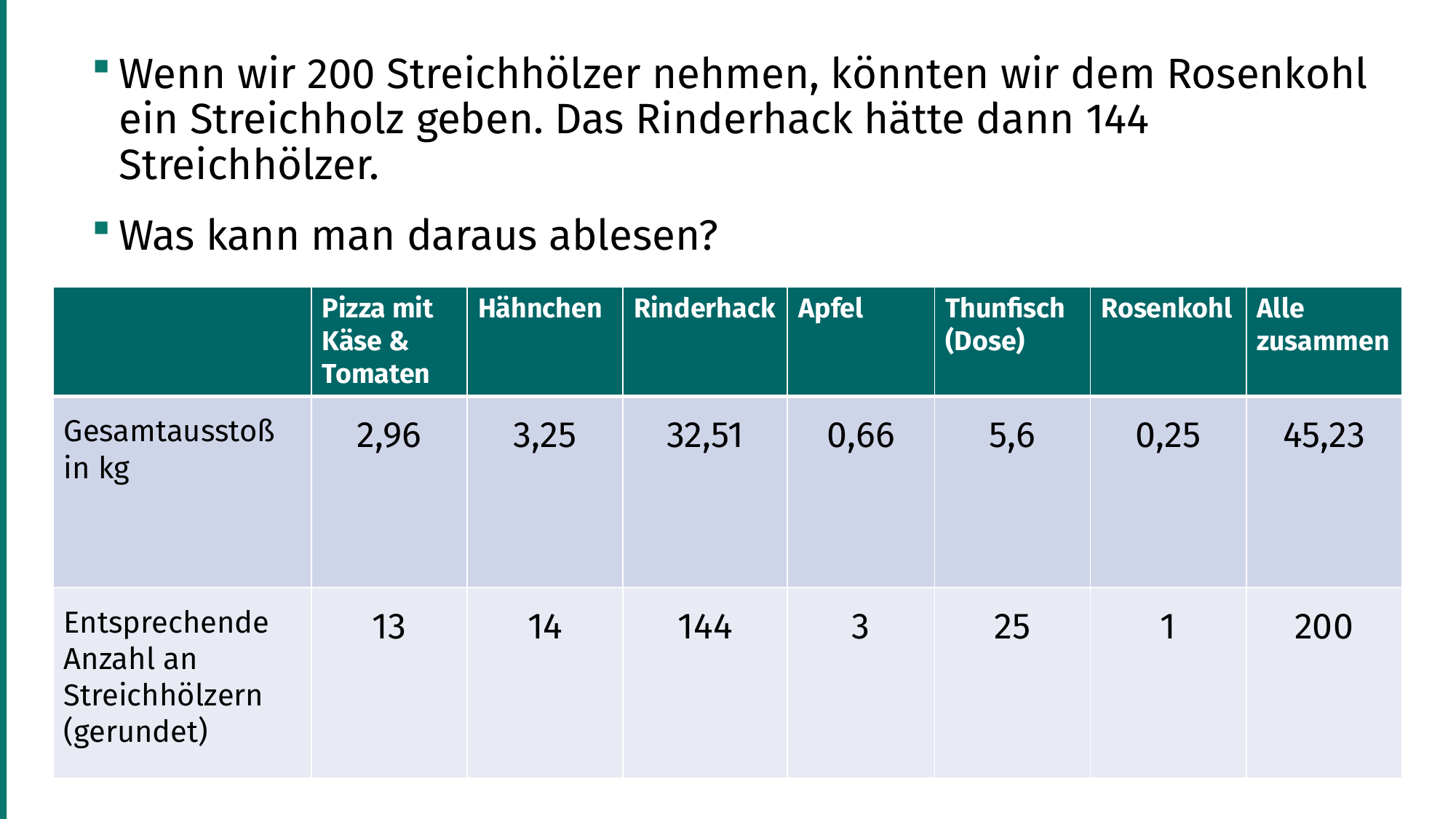

Wenn wir 200 Streichhölzer nehmen, könnten wir dem Rosenkohl ein Streichholz geben. Das Rinderhack hätte dann 144 Streichhölzer.
Was kann man daraus ablesen?

|  | Pizza mit Käse & Tomaten | Hähnchen | Rinderhack | Apfel | Thunfisch (Dose) | Rosenkohl | Alle zusammen |
| --- | --- | --- | --- | --- | --- | --- | --- |
| Gesamtausstoß in kg | 2,96 | 3,25 | 32,51 | 0,66 | 5,6 | 0,25 | 45,23 |
| Entsprechende Anzahl an Streichhölzern (gerundet) | 13 | 14 | 144 | 3 | 25 | 1 | 200 |